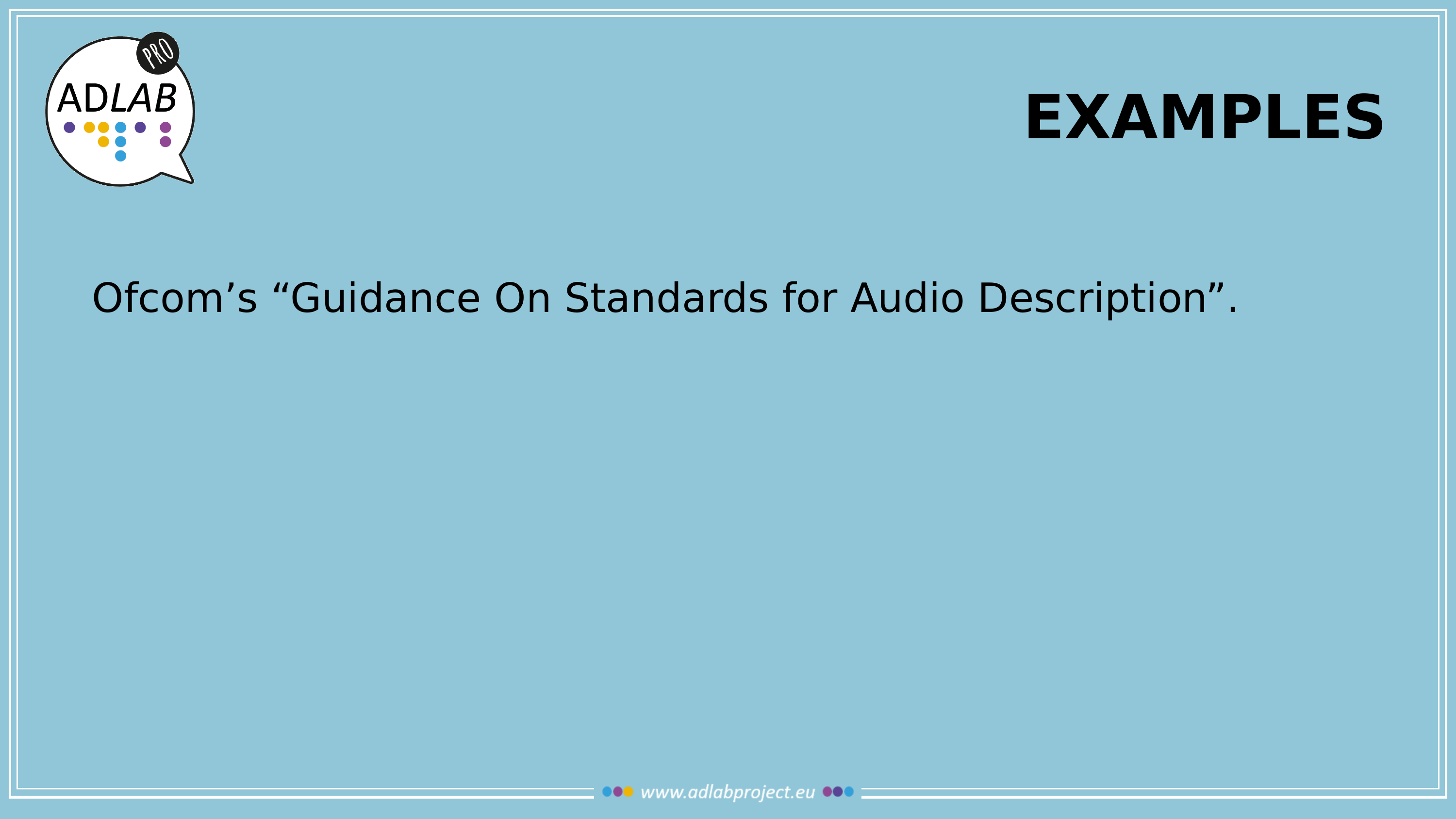

# EXAMPLES
Ofcom’s “Guidance On Standards for Audio Description”.